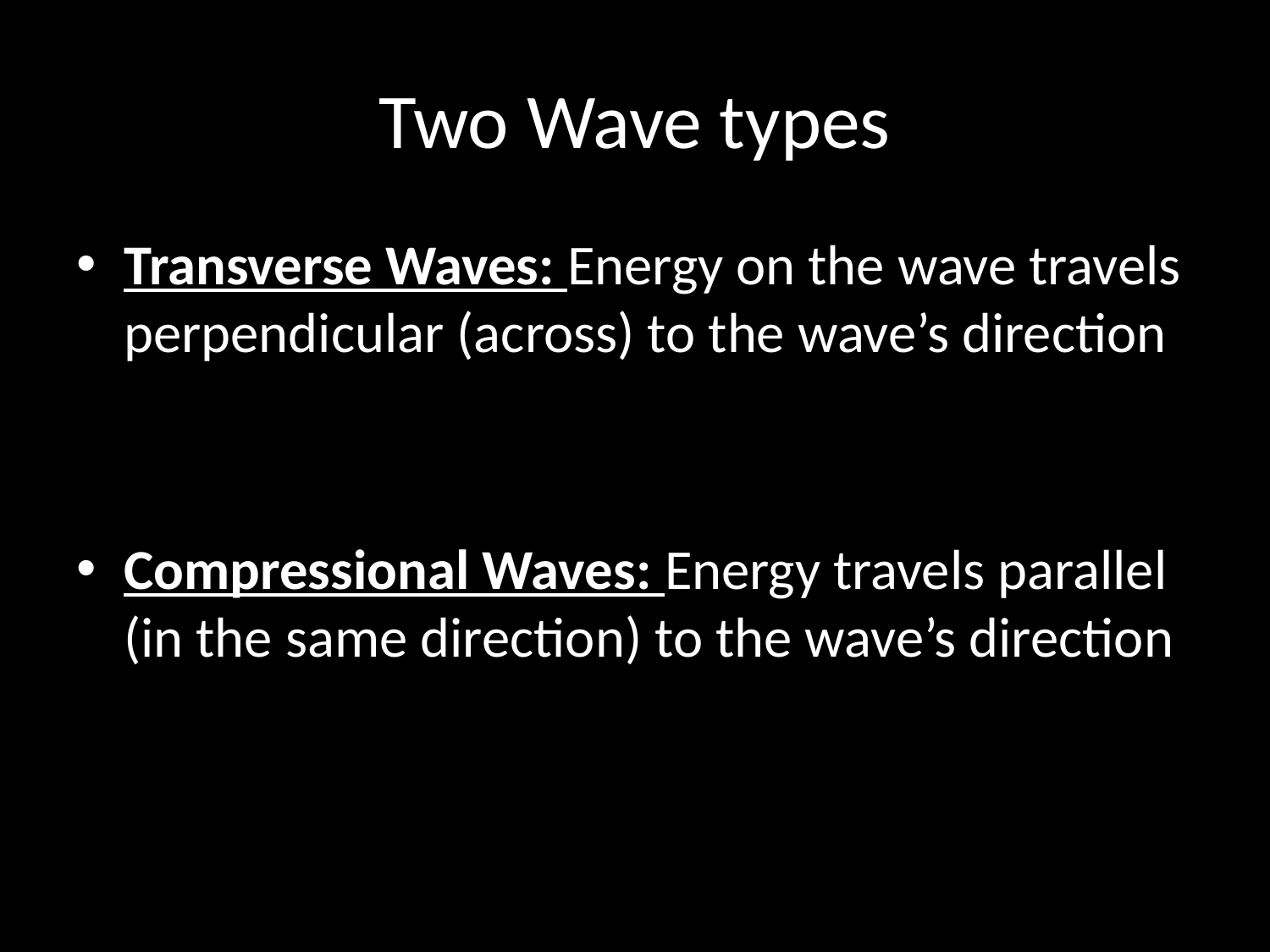

# Two Wave types
Transverse Waves: Energy on the wave travels perpendicular (across) to the wave’s direction

Compressional Waves: Energy travels parallel (in the same direction) to the wave’s direction